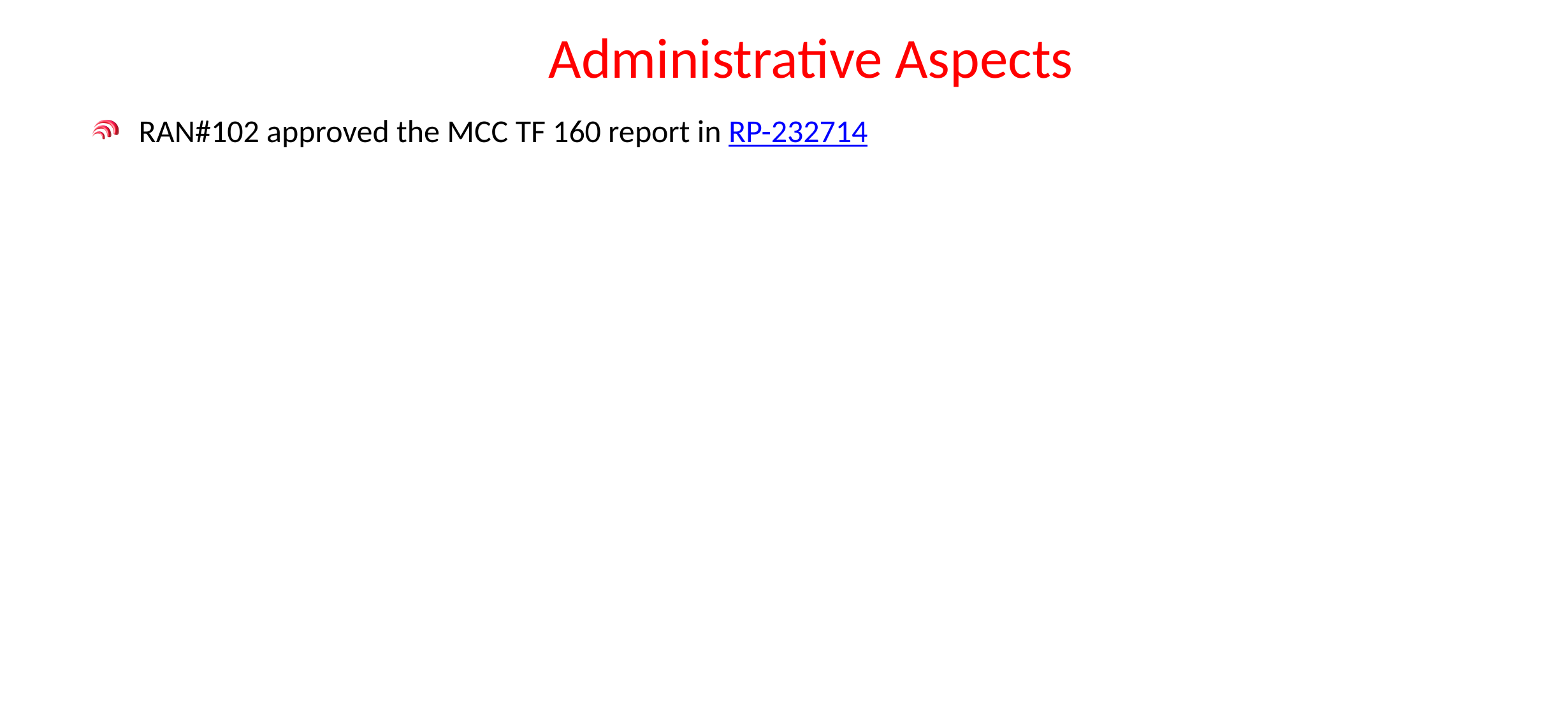

# Administrative Aspects
RAN#102 approved the MCC TF 160 report in RP-232714